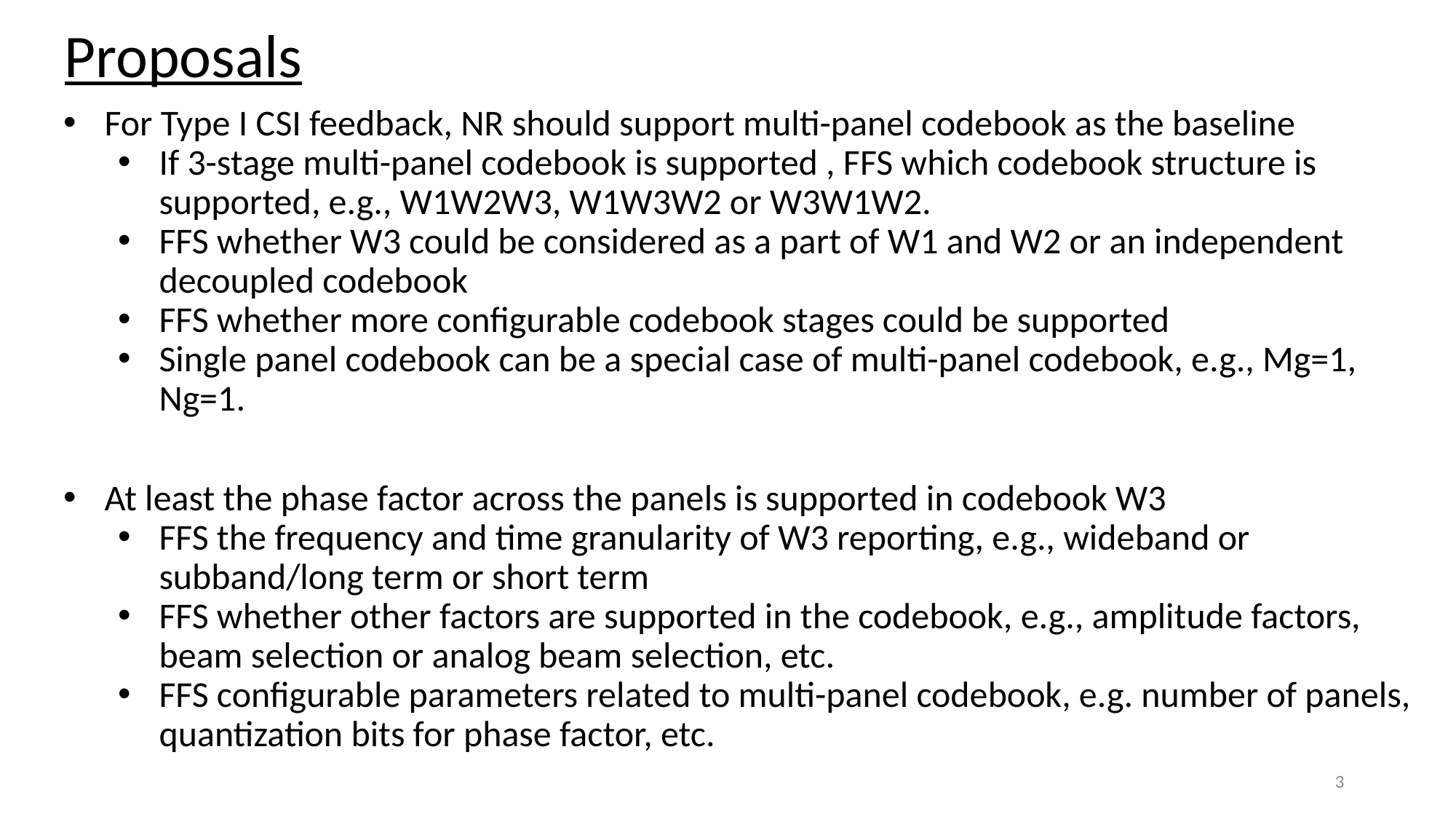

# Proposals
For Type I CSI feedback, NR should support multi-panel codebook as the baseline
If 3-stage multi-panel codebook is supported , FFS which codebook structure is supported, e.g., W1W2W3, W1W3W2 or W3W1W2.
FFS whether W3 could be considered as a part of W1 and W2 or an independent decoupled codebook
FFS whether more configurable codebook stages could be supported
Single panel codebook can be a special case of multi-panel codebook, e.g., Mg=1, Ng=1.

At least the phase factor across the panels is supported in codebook W3
FFS the frequency and time granularity of W3 reporting, e.g., wideband or subband/long term or short term
FFS whether other factors are supported in the codebook, e.g., amplitude factors, beam selection or analog beam selection, etc.
FFS configurable parameters related to multi-panel codebook, e.g. number of panels, quantization bits for phase factor, etc.

3